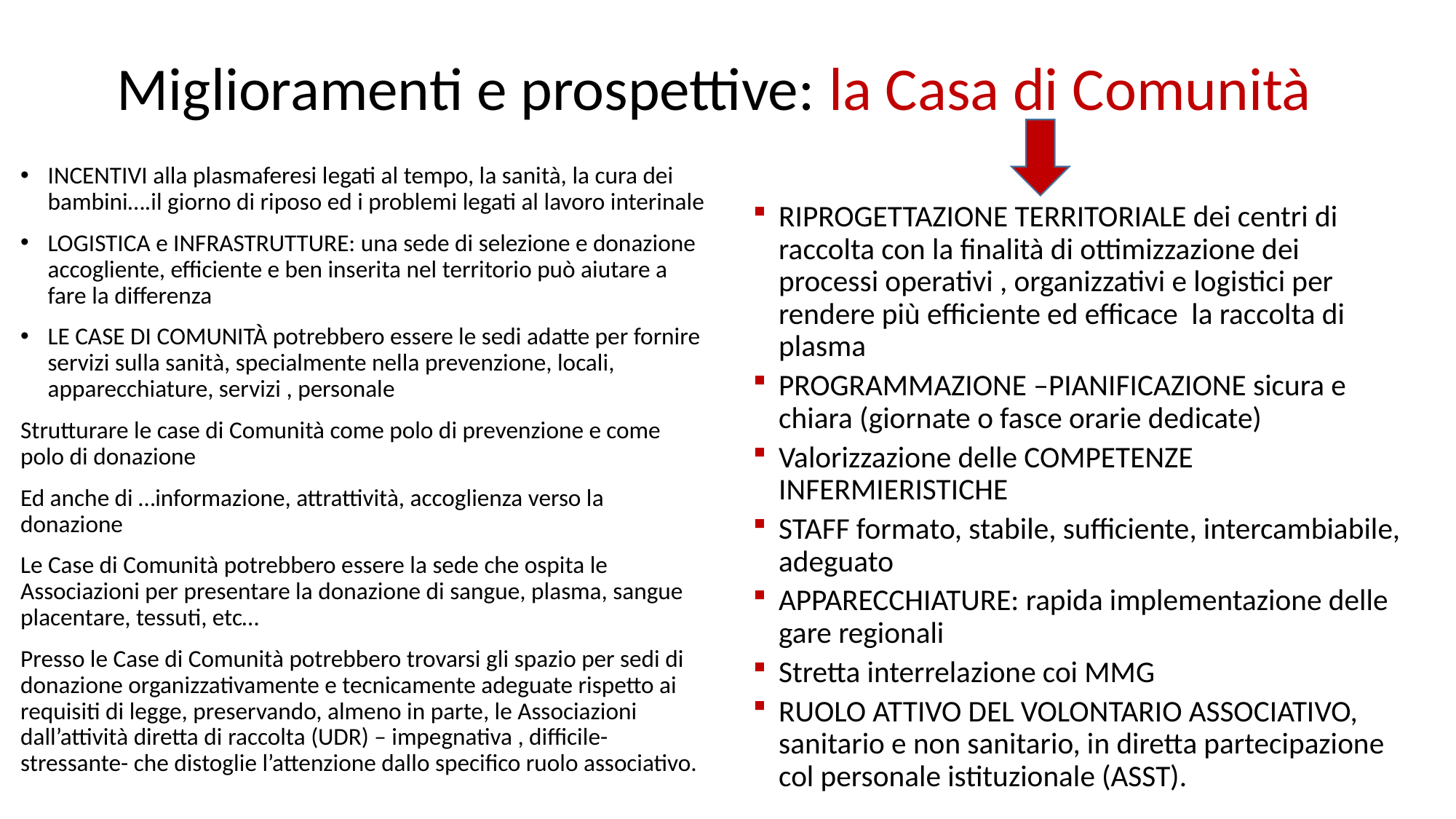

# Miglioramenti e prospettive: la Casa di Comunità

INCENTIVI alla plasmaferesi legati al tempo, la sanità, la cura dei bambini….il giorno di riposo ed i problemi legati al lavoro interinale
LOGISTICA e INFRASTRUTTURE: una sede di selezione e donazione  accogliente, efficiente e ben inserita nel territorio può aiutare a fare la differenza
LE CASE DI COMUNITÀ potrebbero essere le sedi adatte per fornire servizi sulla sanità, specialmente nella prevenzione, locali, apparecchiature, servizi , personale
Strutturare le case di Comunità come polo di prevenzione e come polo di donazione
Ed anche di …informazione, attrattività, accoglienza verso la donazione
Le Case di Comunità potrebbero essere la sede che ospita le Associazioni per presentare la donazione di sangue, plasma, sangue placentare, tessuti, etc…
Presso le Case di Comunità potrebbero trovarsi gli spazio per sedi di donazione organizzativamente e tecnicamente adeguate rispetto ai requisiti di legge, preservando, almeno in parte, le Associazioni  dall’attività diretta di raccolta (UDR) – impegnativa , difficile-stressante- che distoglie l’attenzione dallo specifico ruolo associativo.
RIPROGETTAZIONE TERRITORIALE dei centri di raccolta con la finalità di ottimizzazione dei processi operativi , organizzativi e logistici per rendere più efficiente ed efficace  la raccolta di plasma
PROGRAMMAZIONE –PIANIFICAZIONE sicura e chiara (giornate o fasce orarie dedicate)
Valorizzazione delle COMPETENZE INFERMIERISTICHE
STAFF formato, stabile, sufficiente, intercambiabile, adeguato
APPARECCHIATURE: rapida implementazione delle gare regionali
Stretta interrelazione coi MMG
RUOLO ATTIVO DEL VOLONTARIO ASSOCIATIVO, sanitario e non sanitario, in diretta partecipazione col personale istituzionale (ASST).